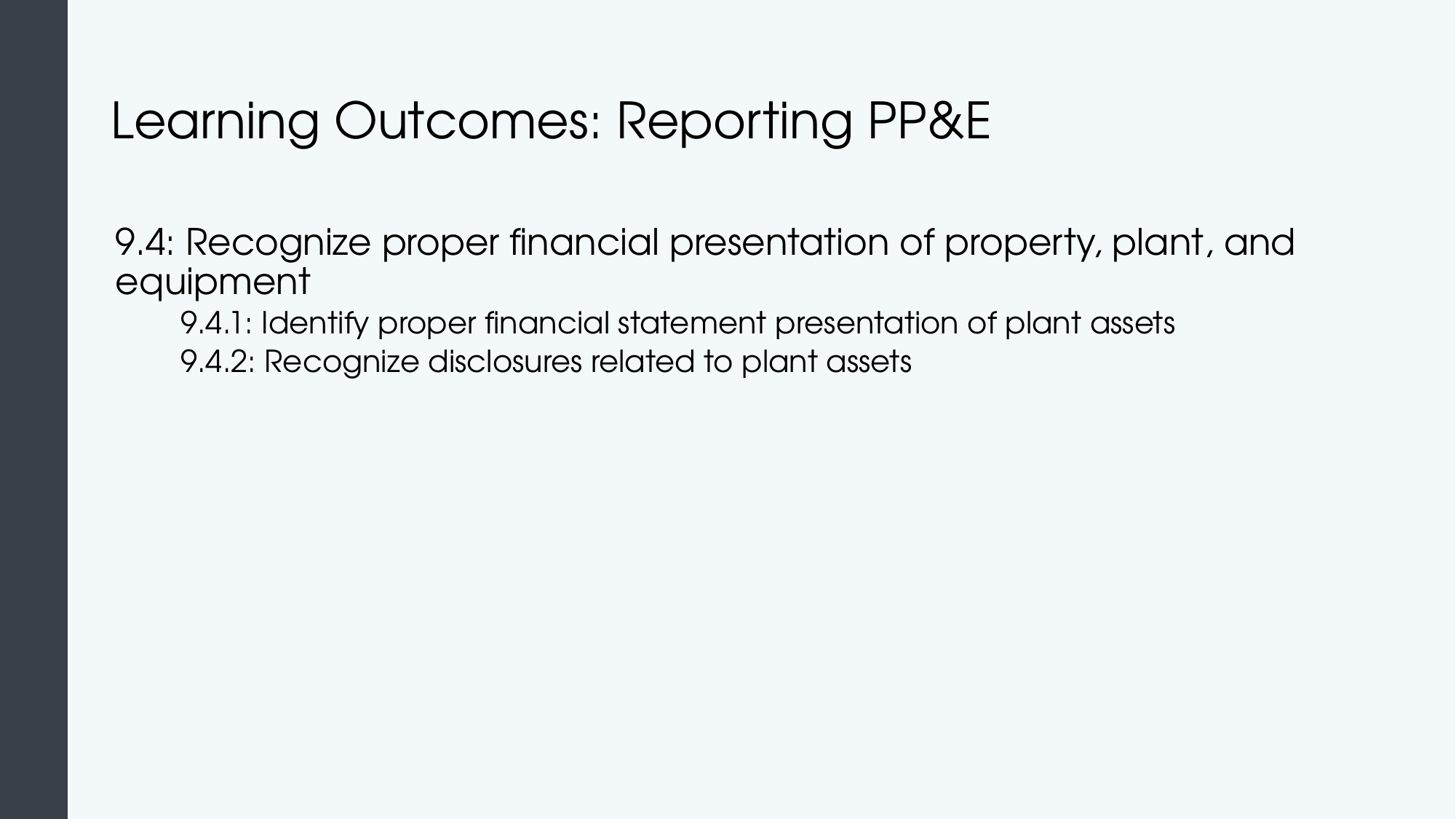

# Learning Outcomes: Reporting PP&E
9.4: Recognize proper financial presentation of property, plant, and equipment
9.4.1: Identify proper financial statement presentation of plant assets
9.4.2: Recognize disclosures related to plant assets